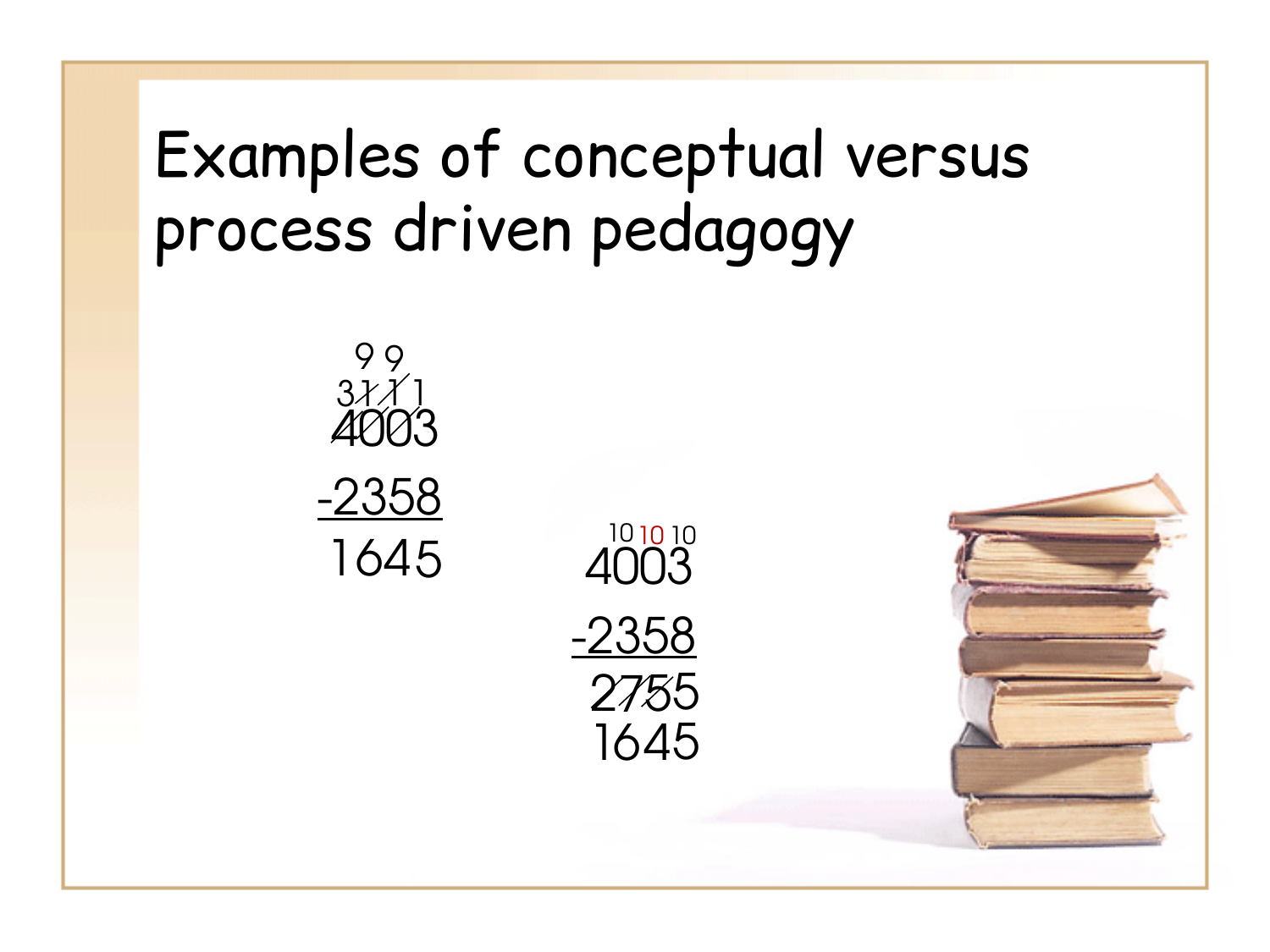

# Examples of conceptual versus process driven pedagogy

	 4003
	-2358
	 		 4003
			-2358

9
9
1
1
1
3
10
10
10
1
4
6
5
5
5
2
7
5
4
1
6